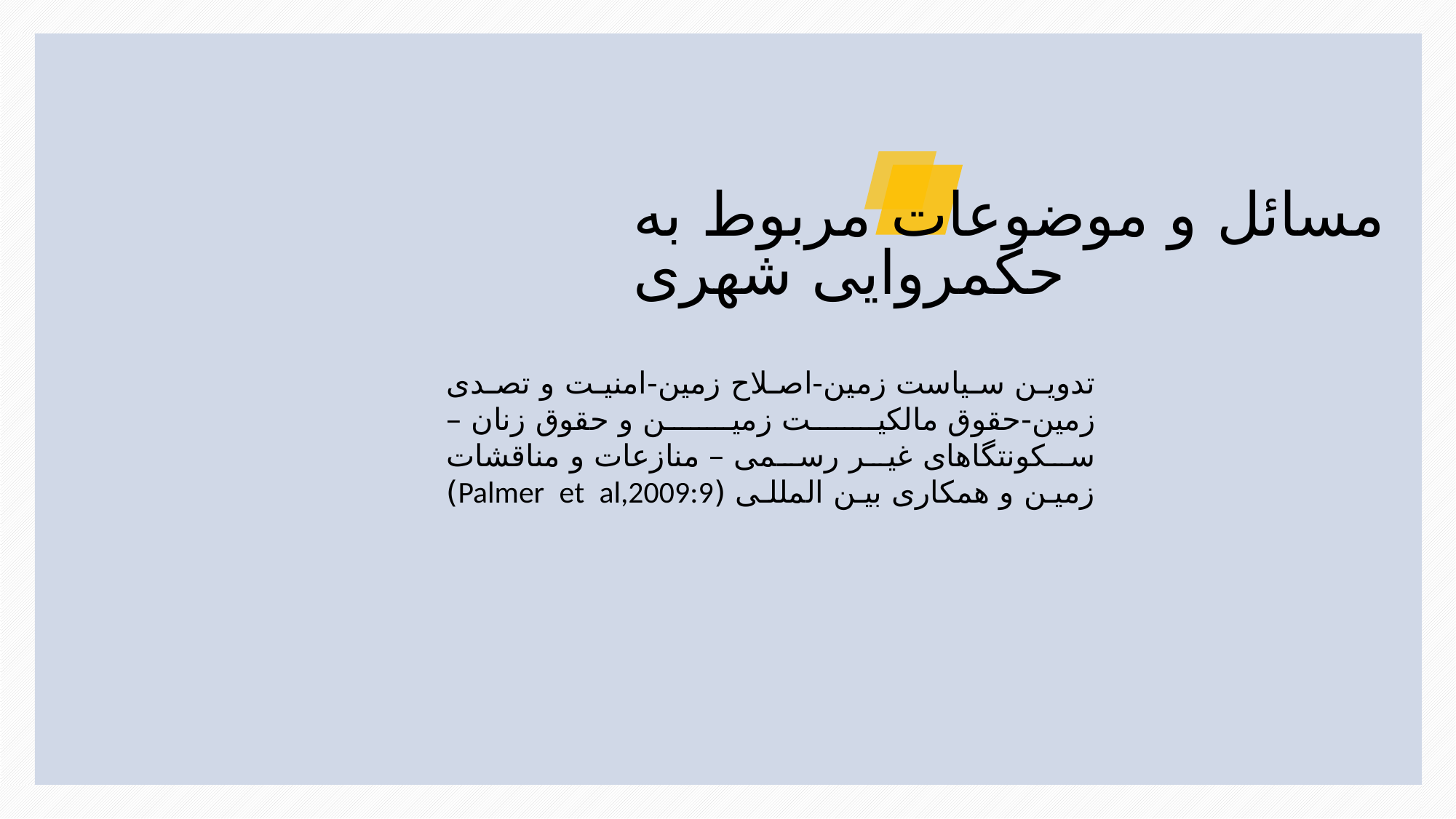

مسائل و موضوعات مربوط به حکمروایی شهری
تدوین سیاست زمین-اصلاح زمین-امنیت و تصدی زمین-حقوق مالکیت زمین و حقوق زنان – سکونتگاهای غیر رسمی – منازعات و مناقشات زمین و همکاری بین المللی (Palmer et al,2009:9)